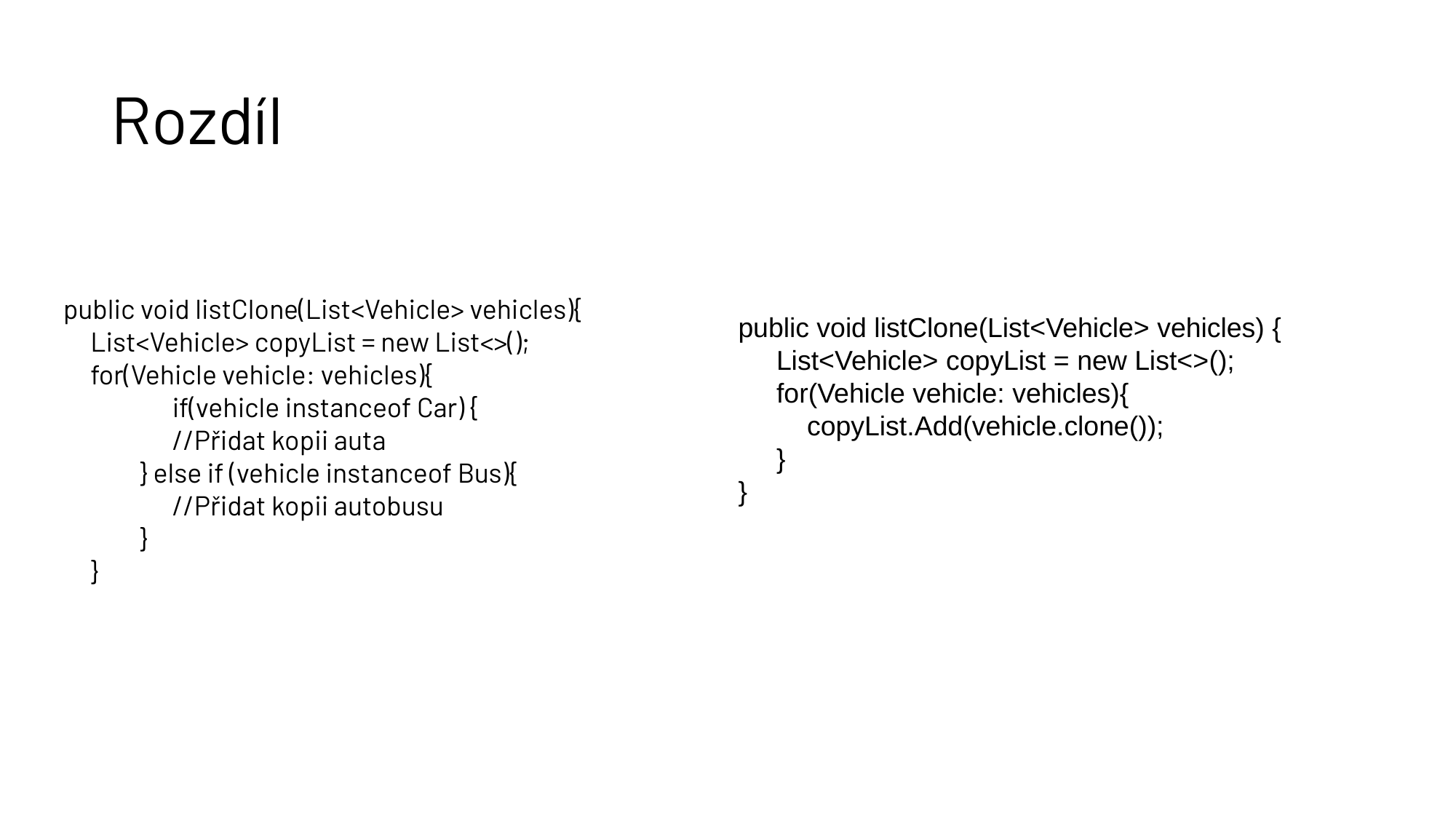

# Rozdíl
public void listClone(List<Vehicle> vehicles){
     List<Vehicle> copyList = new List<>();
     for(Vehicle vehicle: vehicles){
	if(vehicle instanceof Car) {
	//Přidat kopii auta
              } else if (vehicle instanceof Bus){
	//Přidat kopii autobusu
              }
     }
public void listClone(List<Vehicle> vehicles) {
     List<Vehicle> copyList = new List<>();
     for(Vehicle vehicle: vehicles){
         copyList.Add(vehicle.clone());
     }
}